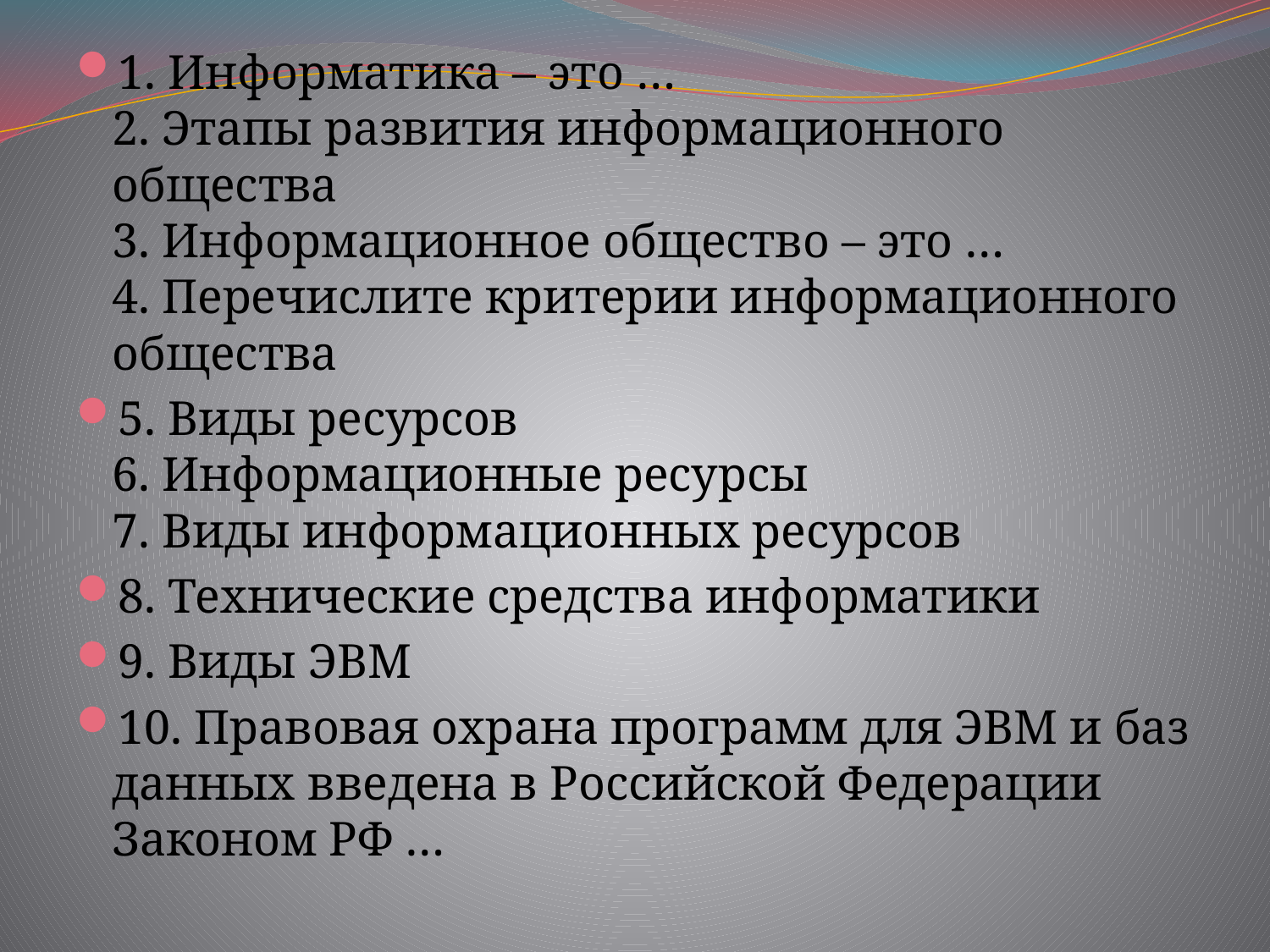

1. Информатика – это …
2. Этапы развития информационного общества
3. Информационное общество – это …
4. Перечислите критерии информационного общества
5. Виды ресурсов
6. Информационные ресурсы
7. Виды информационных ресурсов
8. Технические средства информатики
9. Виды ЭВМ
10. Правовая охрана программ для ЭВМ и баз данных введена в Российской Федерации Законом РФ …